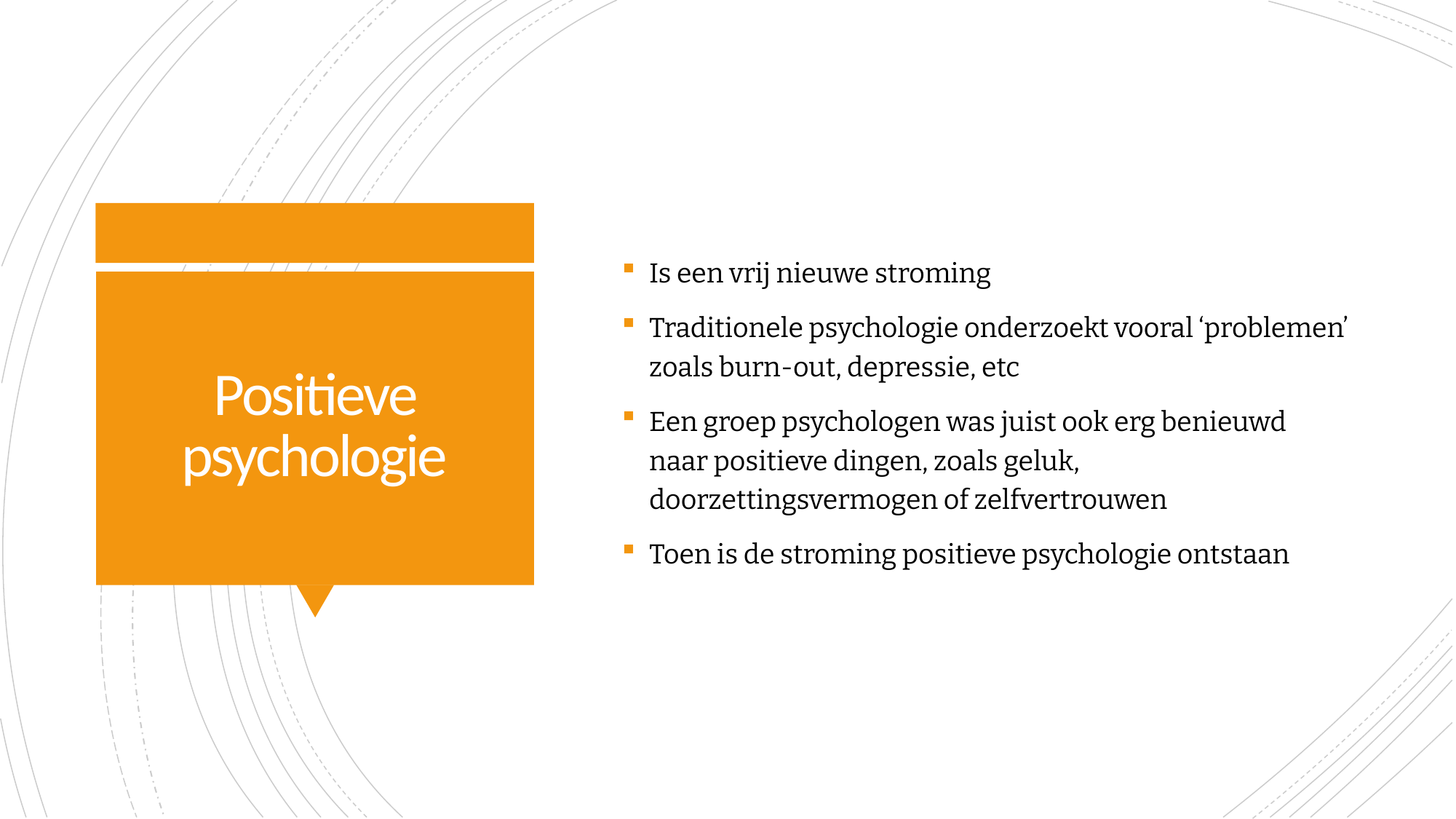

Is een vrij nieuwe stroming
Traditionele psychologie onderzoekt vooral ‘problemen’ zoals burn-out, depressie, etc
Een groep psychologen was juist ook erg benieuwd naar positieve dingen, zoals geluk, doorzettingsvermogen of zelfvertrouwen
Toen is de stroming positieve psychologie ontstaan
# Positieve psychologie